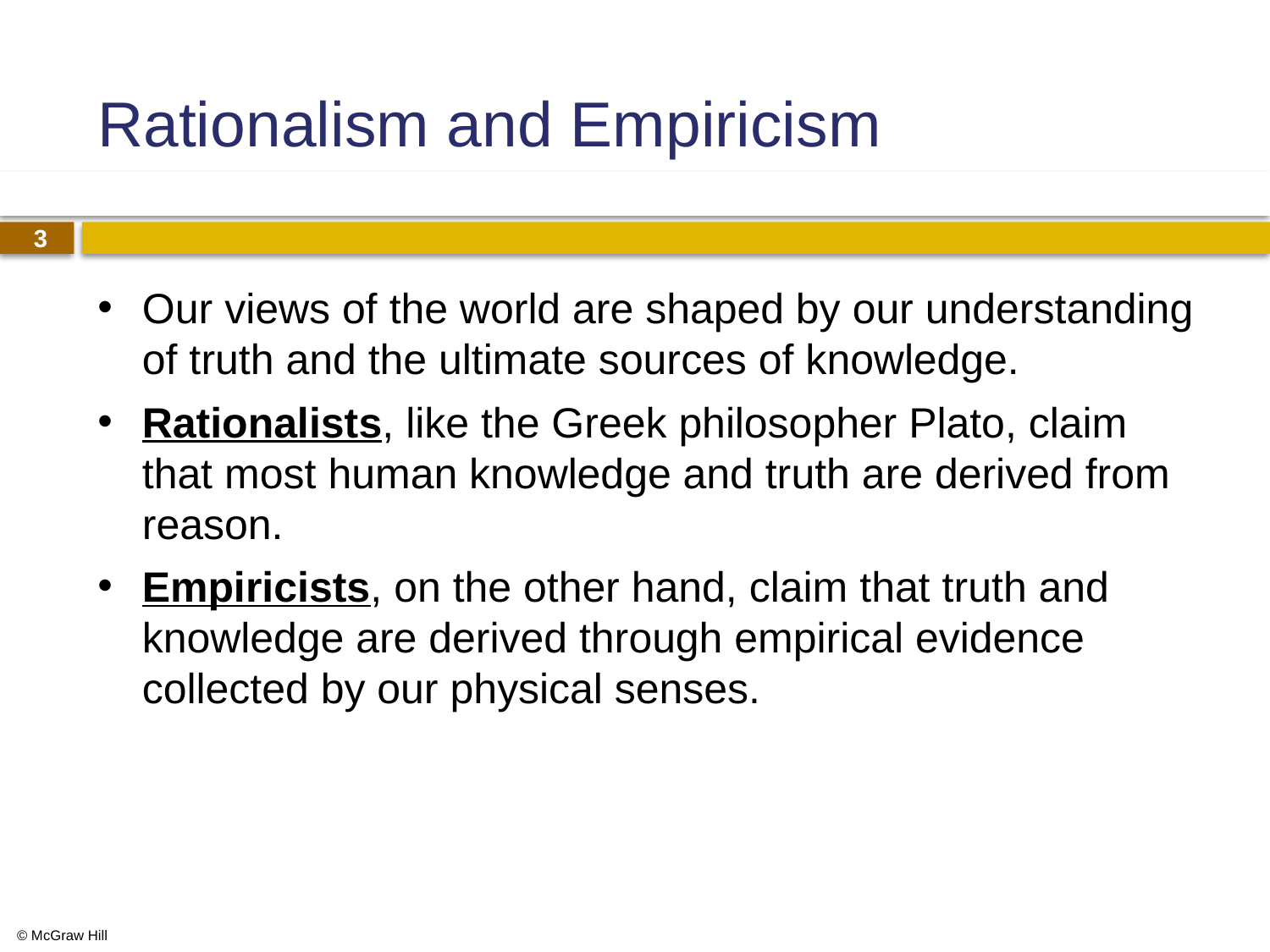

# Rationalism and Empiricism
Our views of the world are shaped by our understanding of truth and the ultimate sources of knowledge.
Rationalists, like the Greek philosopher Plato, claim that most human knowledge and truth are derived from reason.
Empiricists, on the other hand, claim that truth and knowledge are derived through empirical evidence collected by our physical senses.